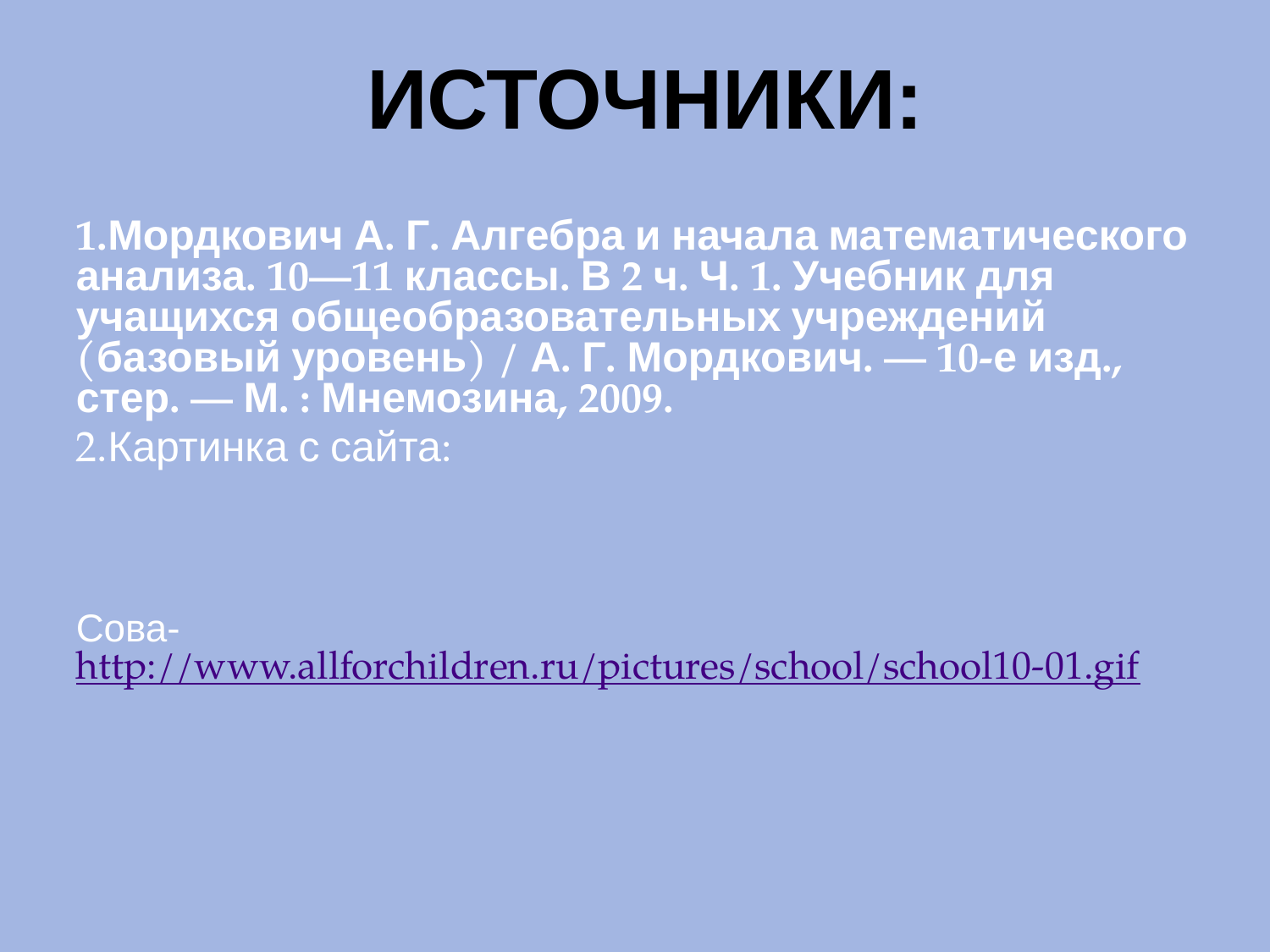

# Источники:
1.Мордкович А. Г. Алгебра и начала математического анализа. 10—11 классы. В 2 ч. Ч. 1. Учебник для учащихся общеобразовательных учреждений (базовый уровень) / А. Г. Мордкович. — 10-е изд., стер. — М. : Мнемозина, 2009.
2.Картинка с сайта:

Сова-http://www.allforchildren.ru/pictures/school/school10-01.gif